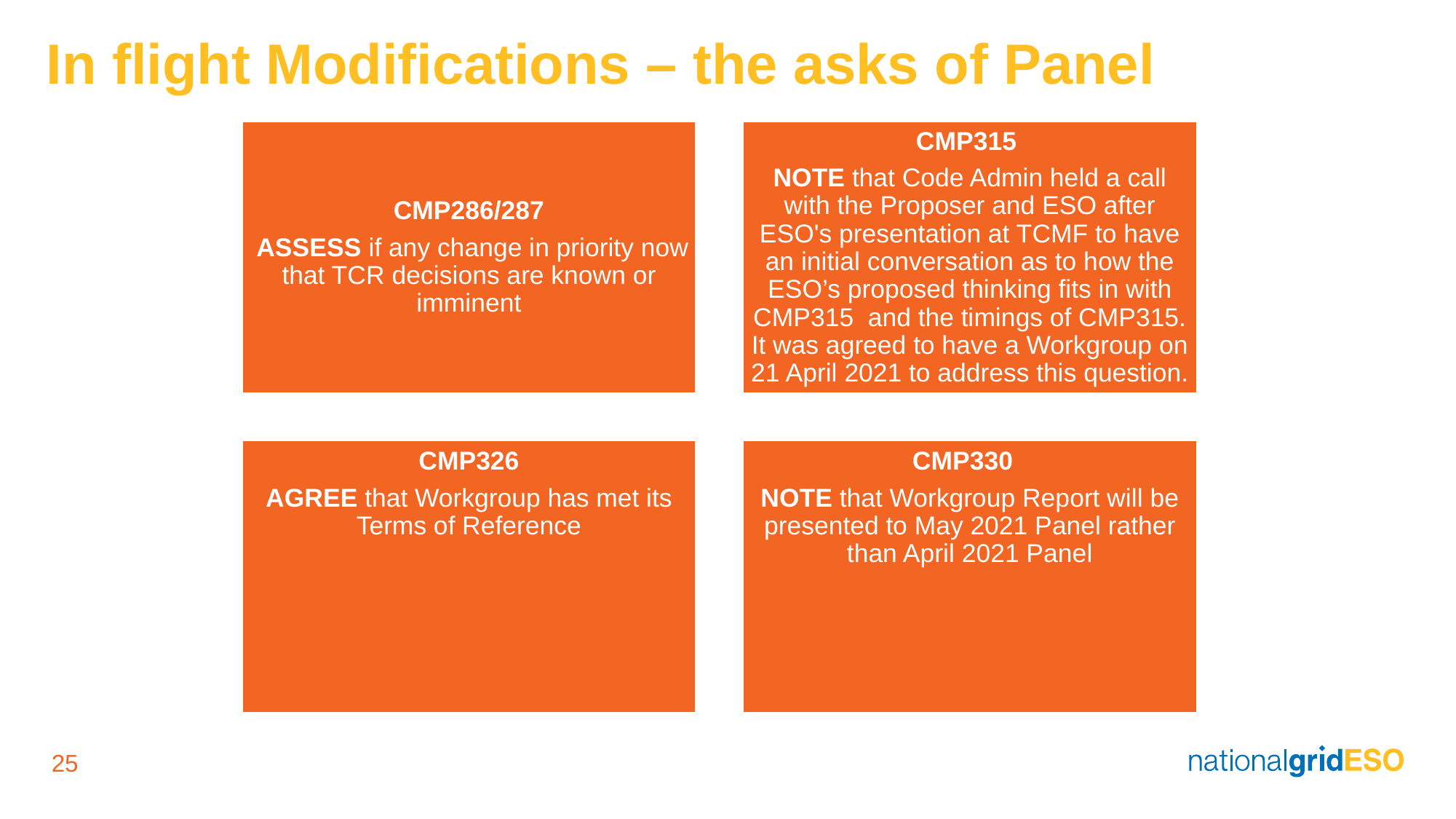

# In flight Modifications – the asks of Panel
CMP286/287
 ASSESS if any change in priority now that TCR decisions are known or imminent
CMP315
NOTE that Code Admin held a call with the Proposer and ESO after ESO's presentation at TCMF to have an initial conversation as to how the ESO’s proposed thinking fits in with CMP315  and the timings of CMP315. It was agreed to have a Workgroup on 21 April 2021 to address this question.
CMP326
AGREE that Workgroup has met its Terms of Reference
CMP330
NOTE that Workgroup Report will be presented to May 2021 Panel rather than April 2021 Panel